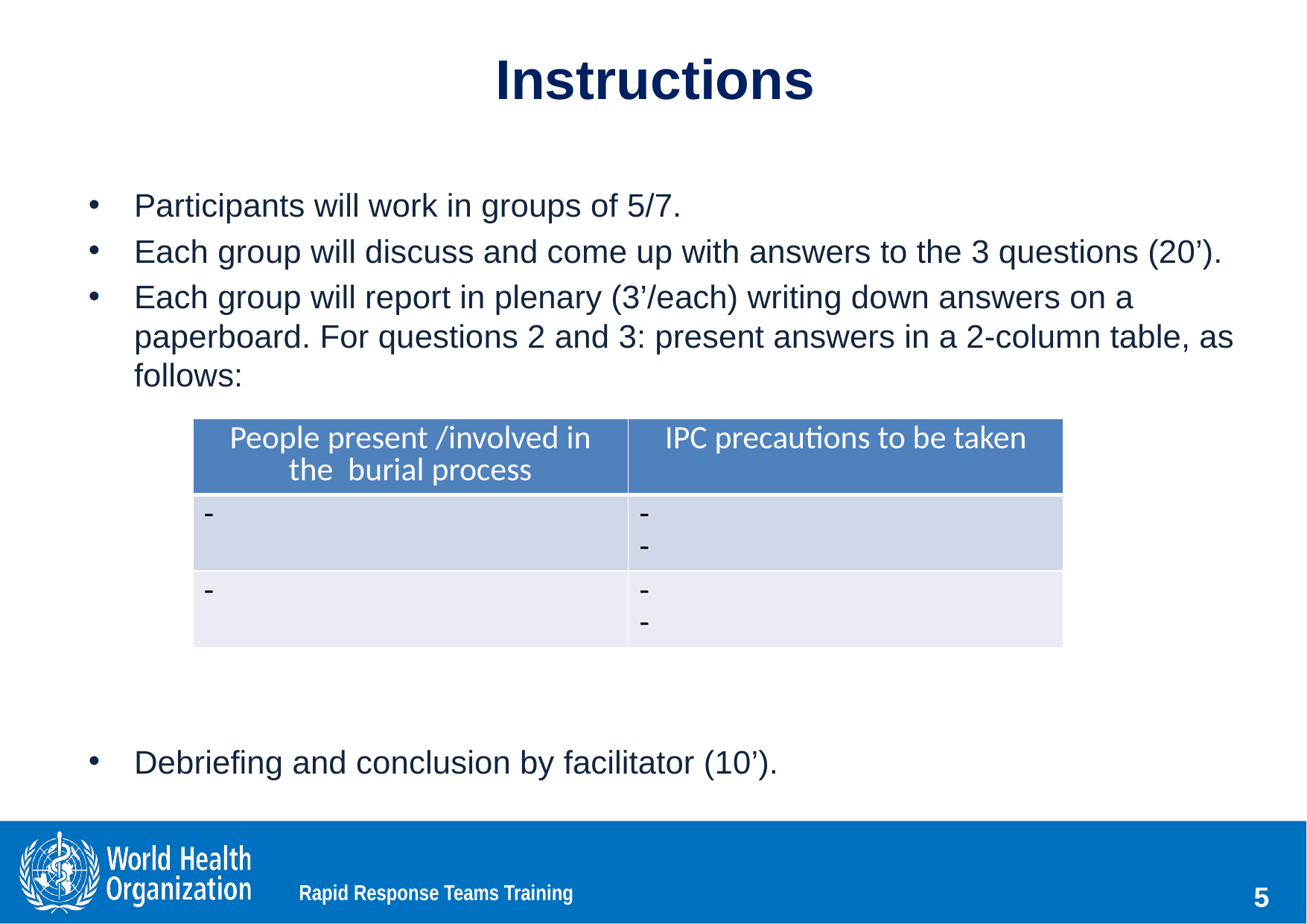

# Instructions
Participants will work in groups of 5/7.
Each group will discuss and come up with answers to the 3 questions (20’).
Each group will report in plenary (3’/each) writing down answers on a paperboard. For questions 2 and 3: present answers in a 2-column table, as follows:

Debriefing and conclusion by facilitator (10’).

| People present /involved in the burial process | IPC precautions to be taken |
| --- | --- |
| - | - - |
| - | - - |